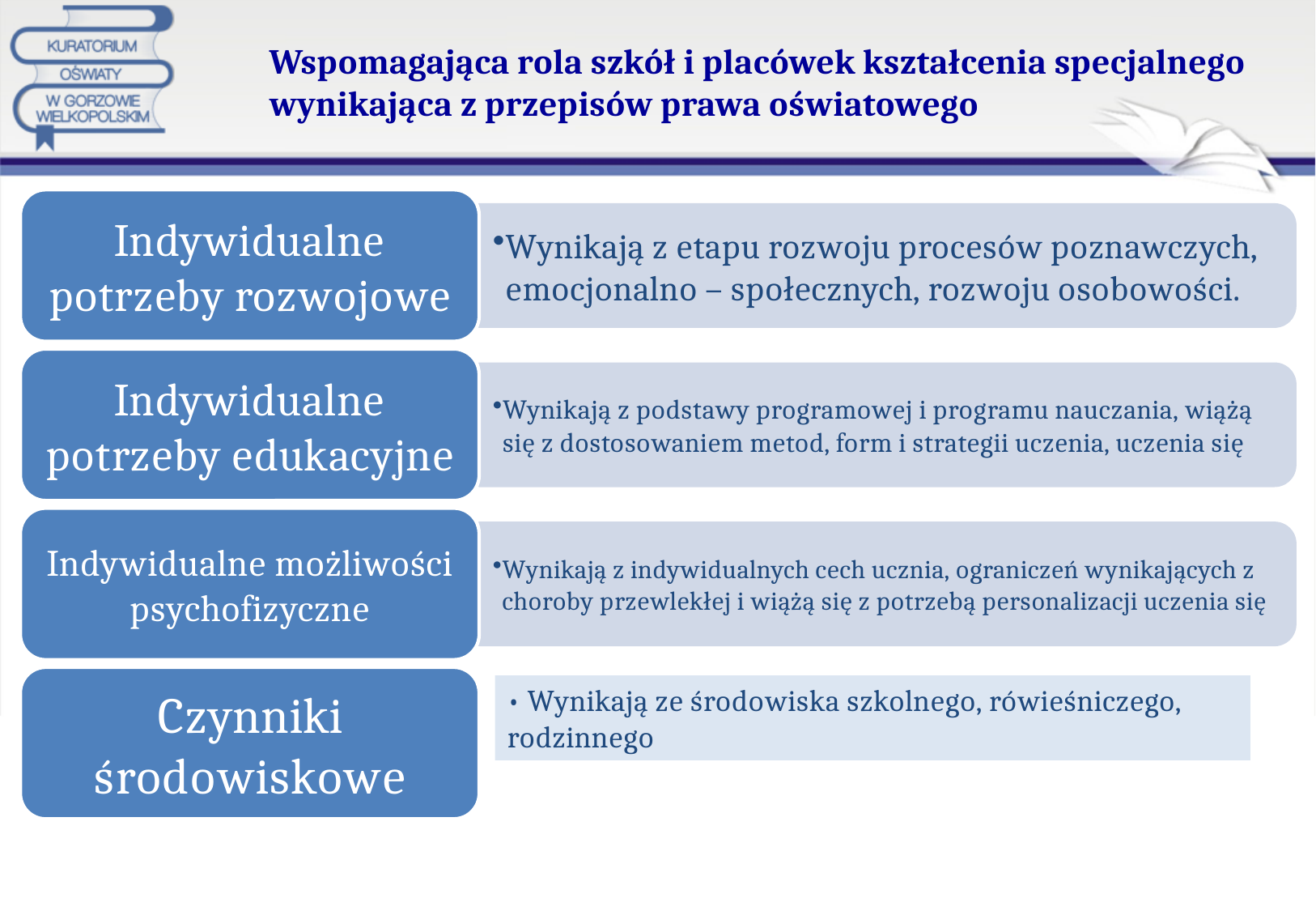

# Wspomagająca rola szkół i placówek kształcenia specjalnego wynikająca z przepisów prawa oświatowego
Indywidualne potrzeby rozwojowe
Wynikają z etapu rozwoju procesów poznawczych, emocjonalno – społecznych, rozwoju osobowości.
Indywidualne potrzeby edukacyjne
Wynikają z podstawy programowej i programu nauczania, wiążą się z dostosowaniem metod, form i strategii uczenia, uczenia się
Indywidualne możliwości psychofizyczne
Wynikają z indywidualnych cech ucznia, ograniczeń wynikających z choroby przewlekłej i wiążą się z potrzebą personalizacji uczenia się
Czynniki środowiskowe
• Wynikają ze środowiska szkolnego, rówieśniczego, rodzinnego